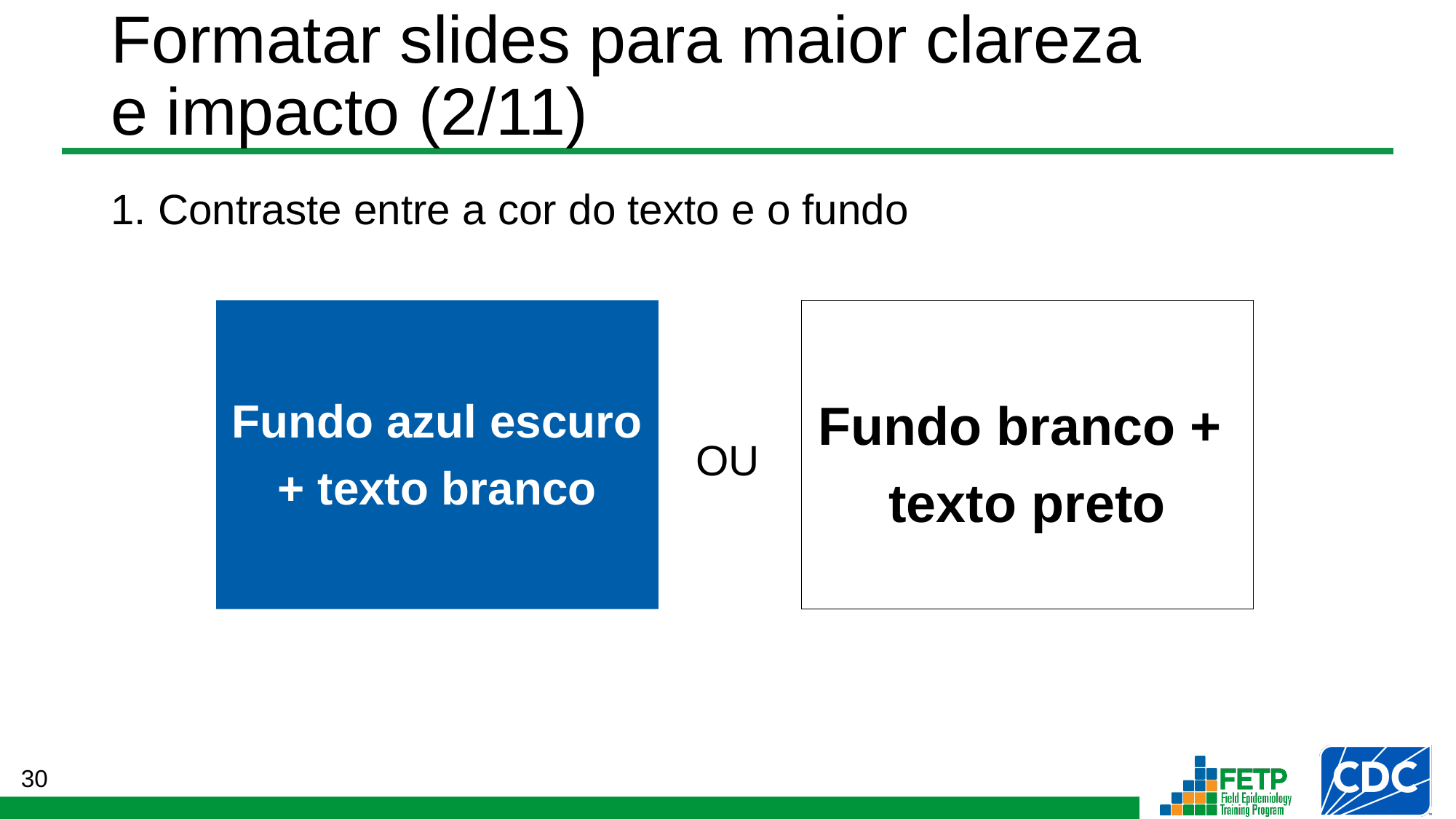

# Formatar slides para maior clareza e impacto (2/11)
1. Contraste entre a cor do texto e o fundo

Fundo azul escuro + texto branco

Fundo branco +
texto preto
OU